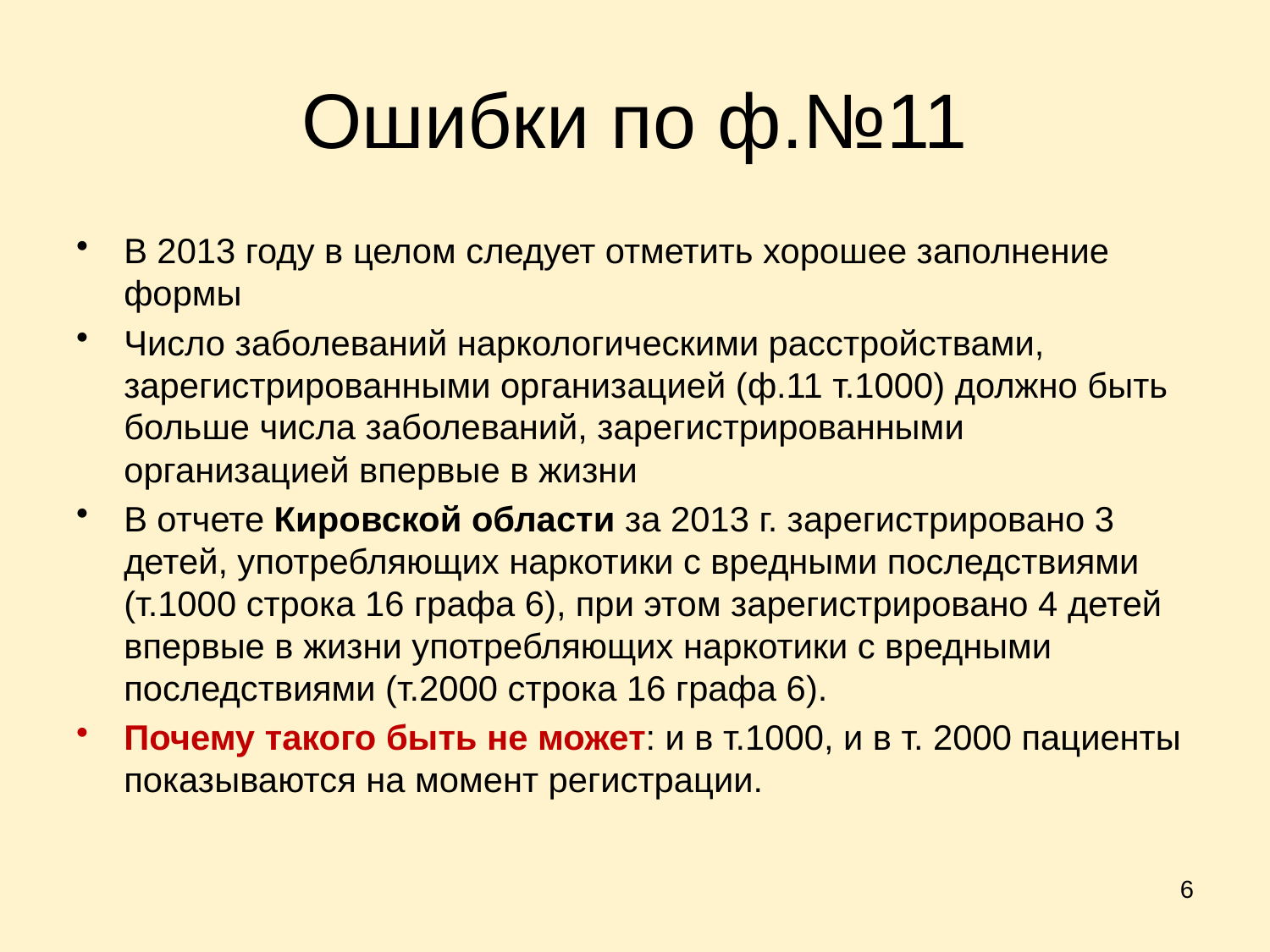

# Ошибки по ф.№11
В 2013 году в целом следует отметить хорошее заполнение формы
Число заболеваний наркологическими расстройствами, зарегистрированными организацией (ф.11 т.1000) должно быть больше числа заболеваний, зарегистрированными организацией впервые в жизни
В отчете Кировской области за 2013 г. зарегистрировано 3 детей, употребляющих наркотики с вредными последствиями (т.1000 строка 16 графа 6), при этом зарегистрировано 4 детей впервые в жизни употребляющих наркотики с вредными последствиями (т.2000 строка 16 графа 6).
Почему такого быть не может: и в т.1000, и в т. 2000 пациенты показываются на момент регистрации.
6